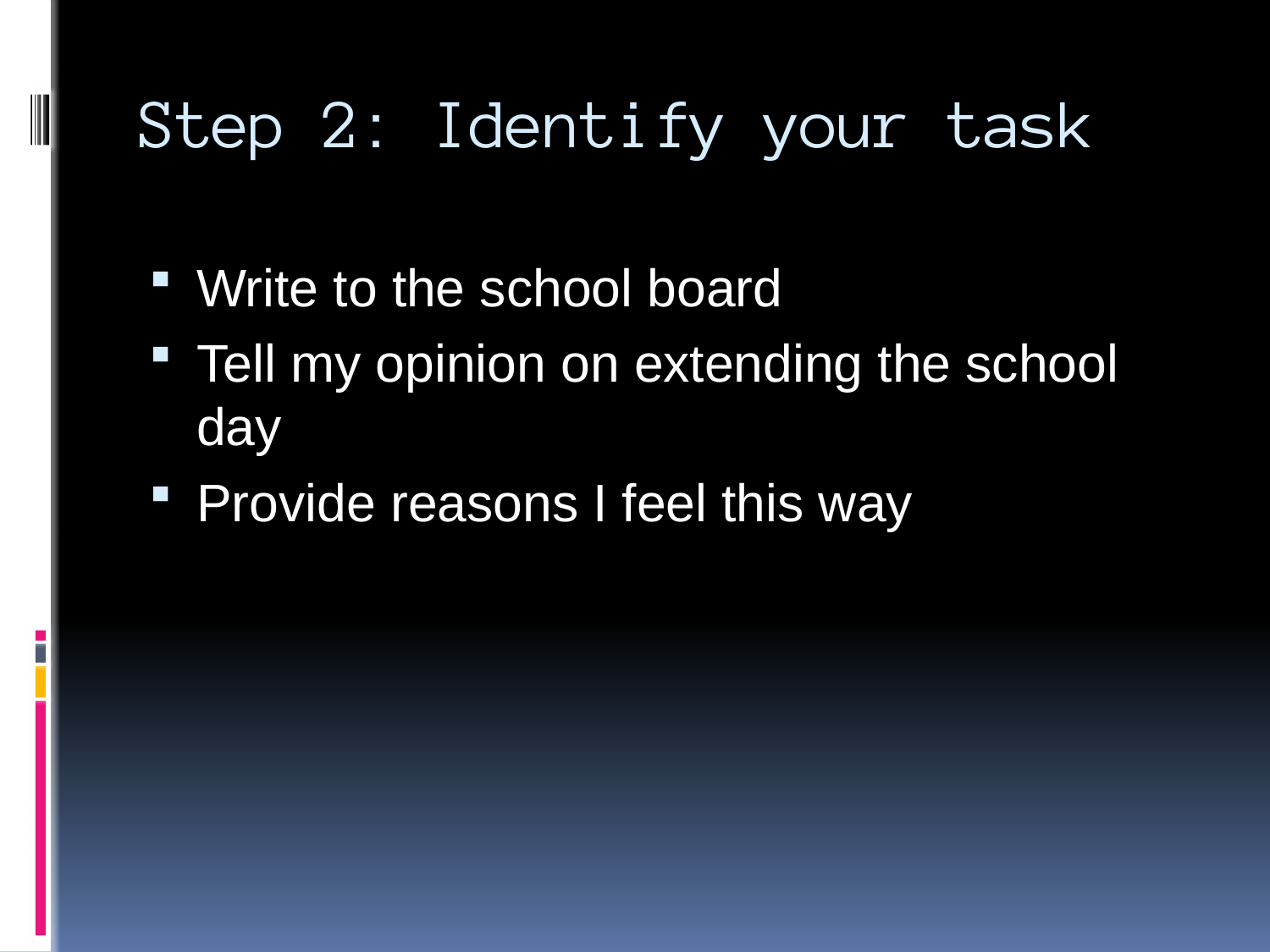

# Step 2: Identify your task
Write to the school board
Tell my opinion on extending the school day
Provide reasons I feel this way